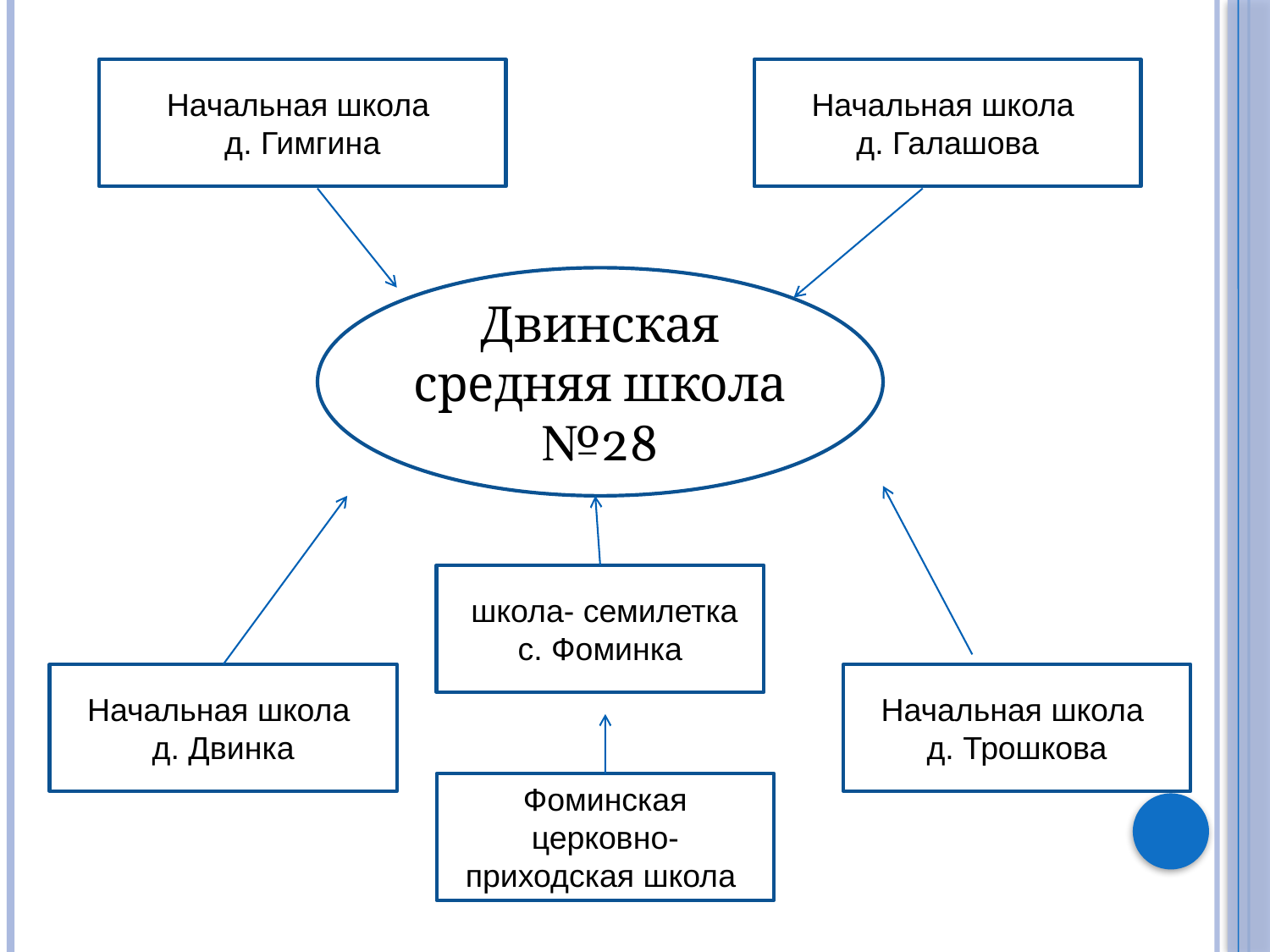

Начальная школа
д. Гимгина
Начальная школа
д. Галашова
Двинская средняя школа №28

 школа- семилетка с. Фоминка
Начальная школа
д. Двинка
Начальная школа
д. Трошкова
Фоминская церковно-приходская школа